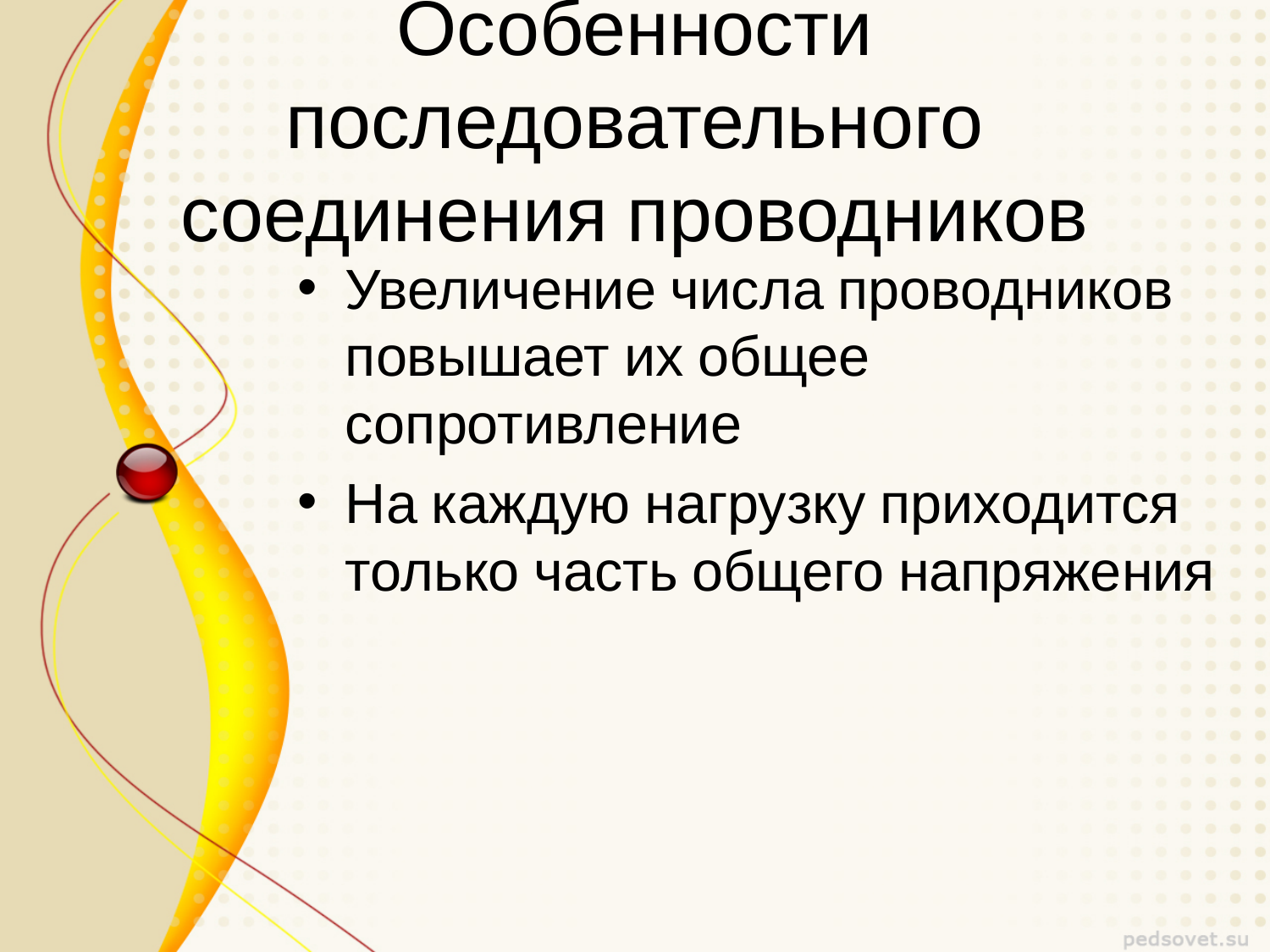

# Особенности последовательного соединения проводников
Увеличение числа проводников повышает их общее сопротивление
На каждую нагрузку приходится только часть общего напряжения